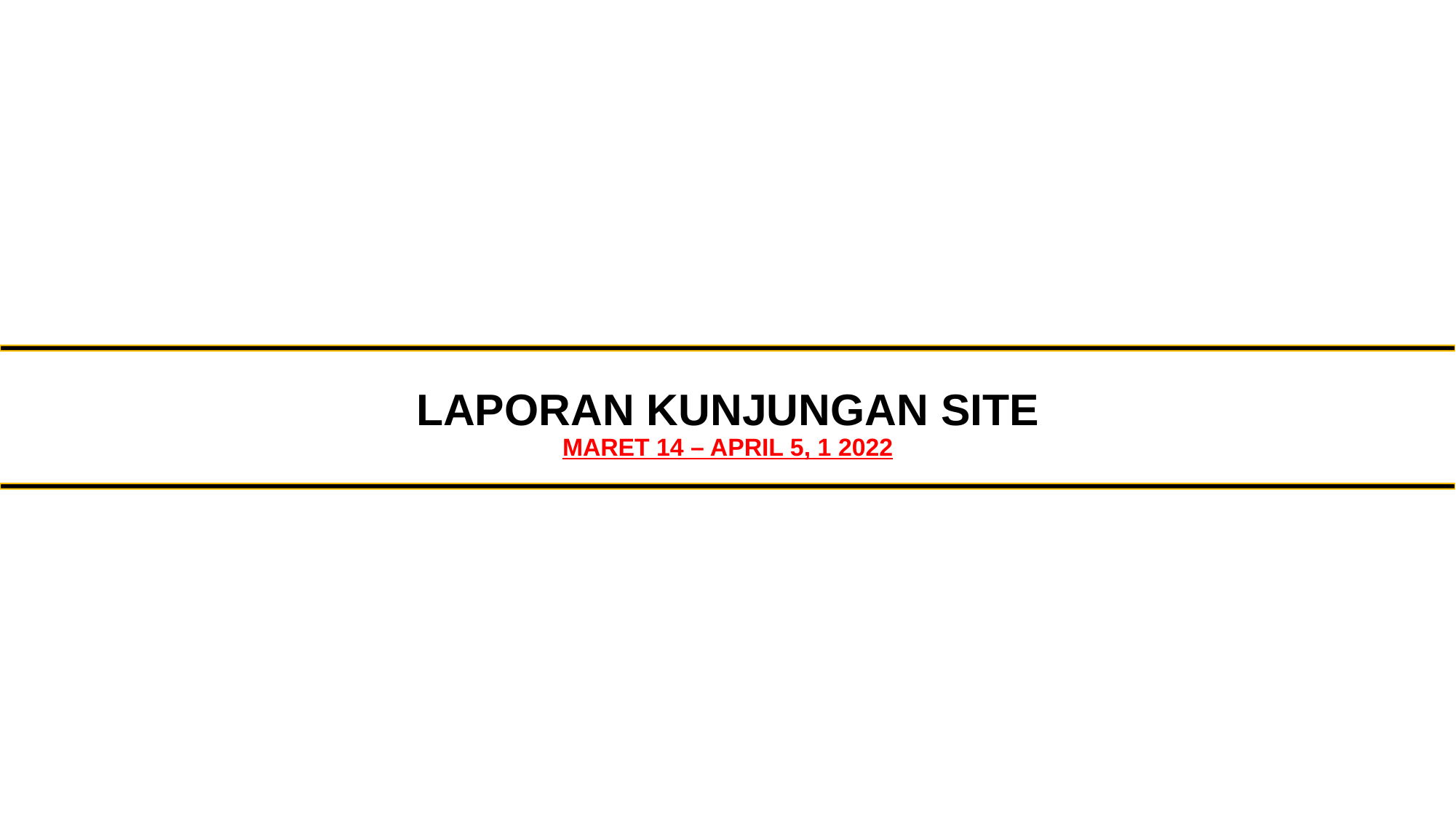

LAPORAN KUNJUNGAN SITE
MARET 14 – APRIL 5, 1 2022